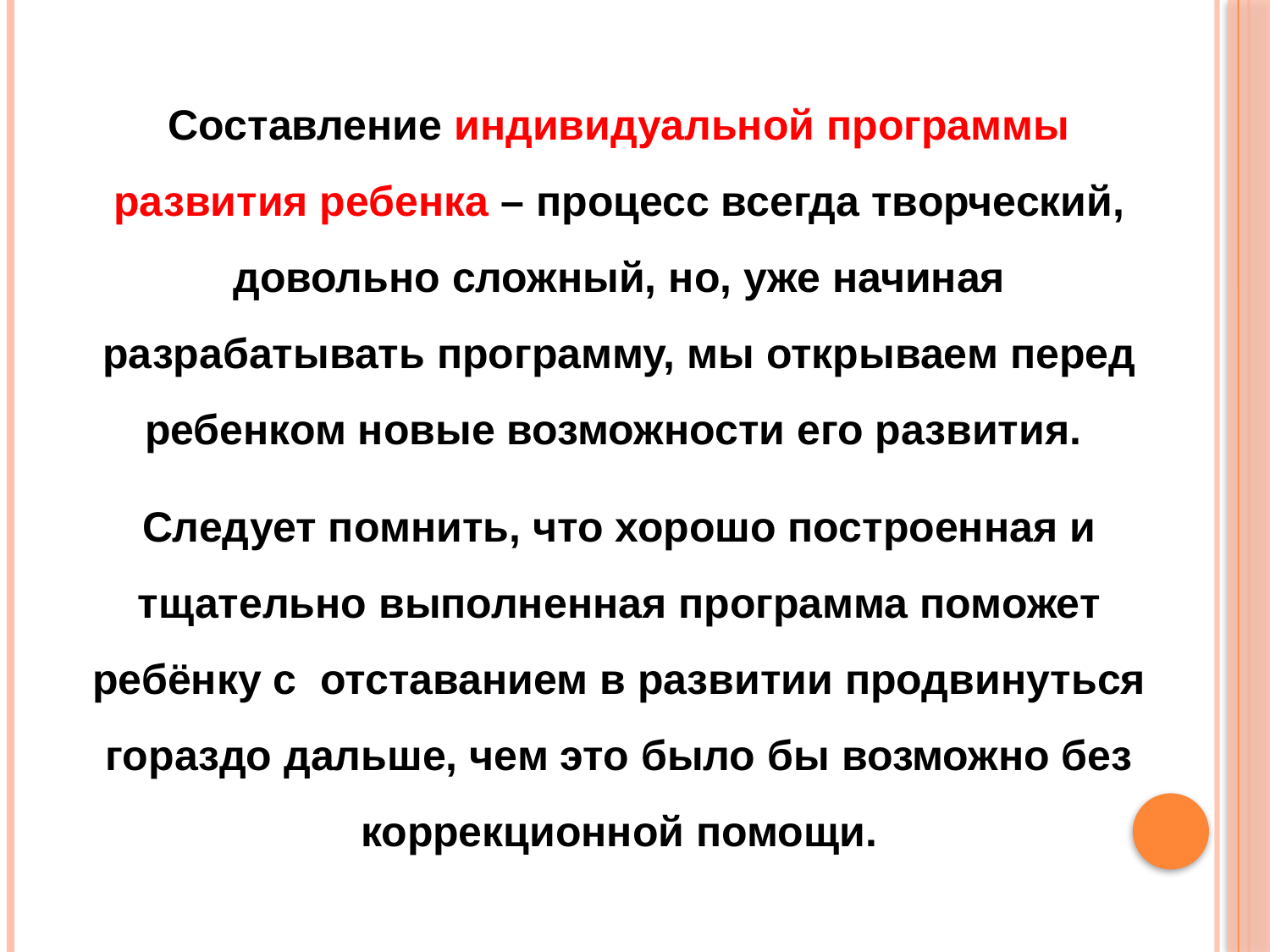

Составление индивидуальной программы развития ребенка – процесс всегда творческий, довольно сложный, но, уже начиная разрабатывать программу, мы открываем перед ребенком новые возможности его развития.
Следует помнить, что хорошо построенная и тщательно выполненная программа поможет ребёнку с  отставанием в развитии продвинуться гораздо дальше, чем это было бы возможно без коррекционной помощи.